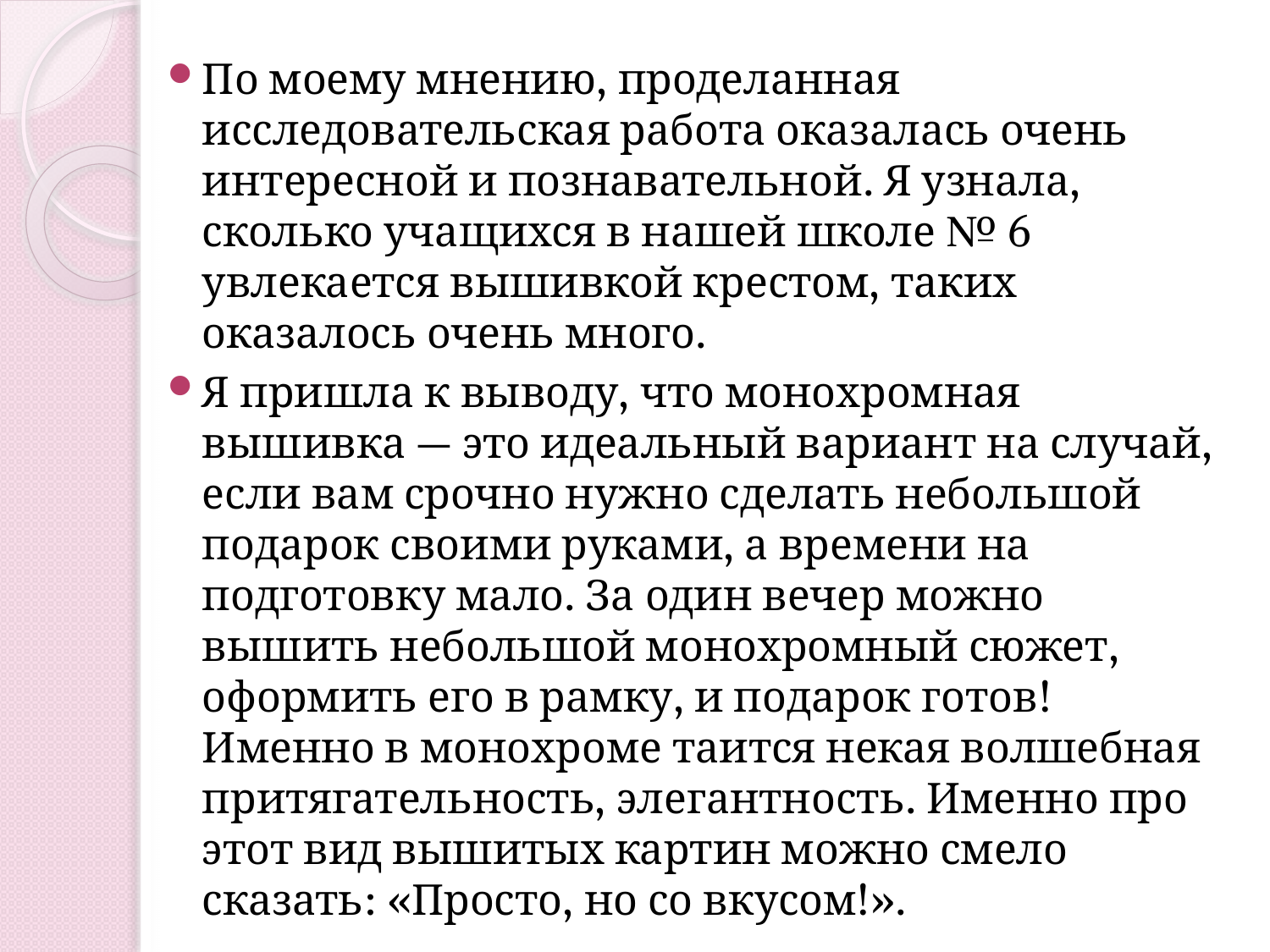

По моему мнению, проделанная исследовательская работа оказалась очень интересной и познавательной. Я узнала, сколько учащихся в нашей школе № 6 увлекается вышивкой крестом, таких оказалось очень много.
Я пришла к выводу, что монохромная вышивка — это идеальный вариант на случай, если вам срочно нужно сделать небольшой подарок своими руками, а времени на подготовку мало. За один вечер можно вышить небольшой монохромный сюжет, оформить его в рамку, и подарок готов!  Именно в монохроме таится некая волшебная притягательность, элегантность. Именно про этот вид вышитых картин можно смело сказать: «Просто, но со вкусом!».